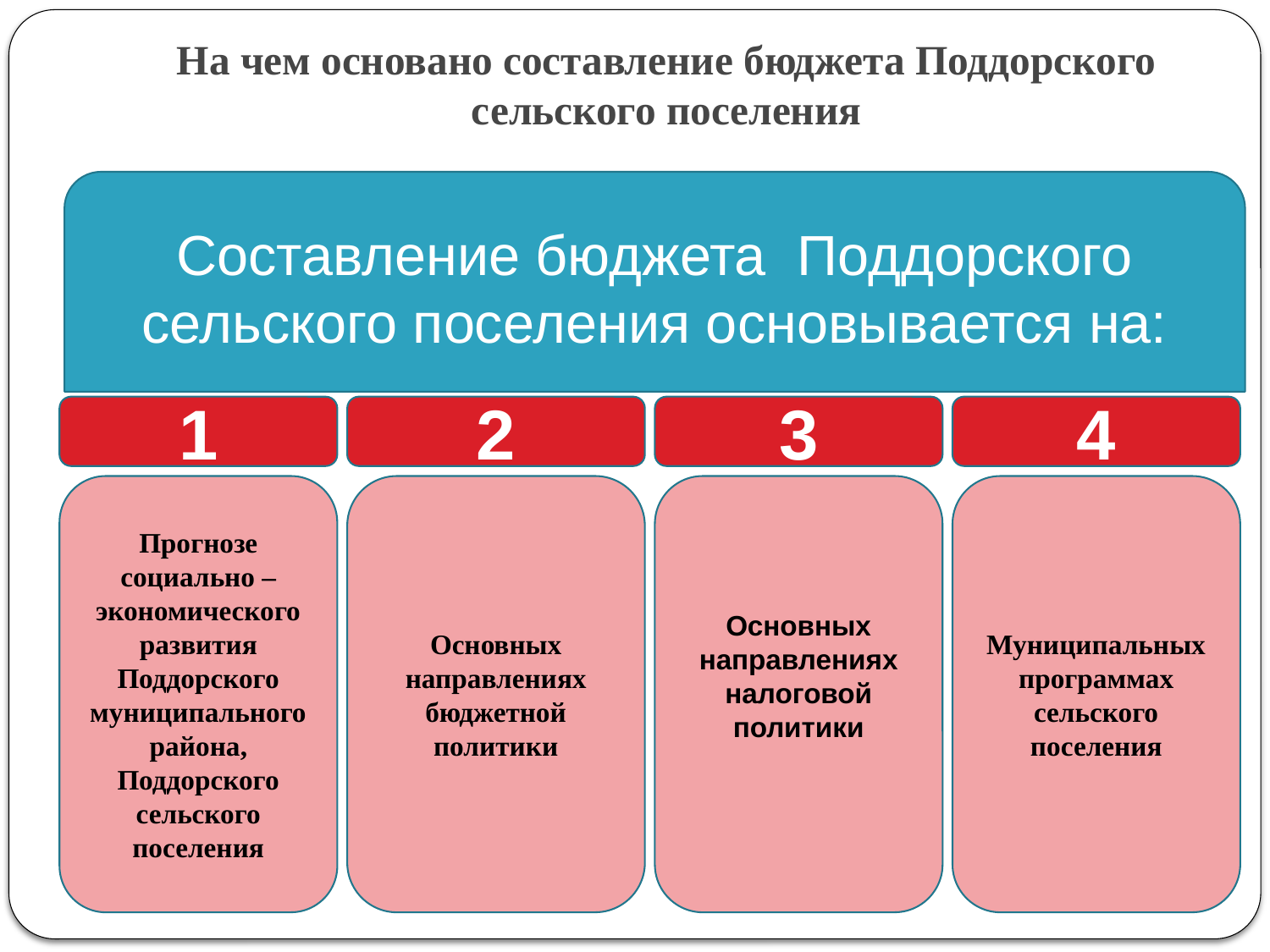

# На чем основано составление бюджета Поддорского сельского поселения
Составление бюджета  Поддорского сельского поселения основывается на:

1
2
3
4
Прогнозе социально – экономического развития Поддорского муниципального района, Поддорского сельского поселения
Основных направлениях бюджетной политики
Основных направлениях налоговой политики

Муниципальных программах сельского поселения